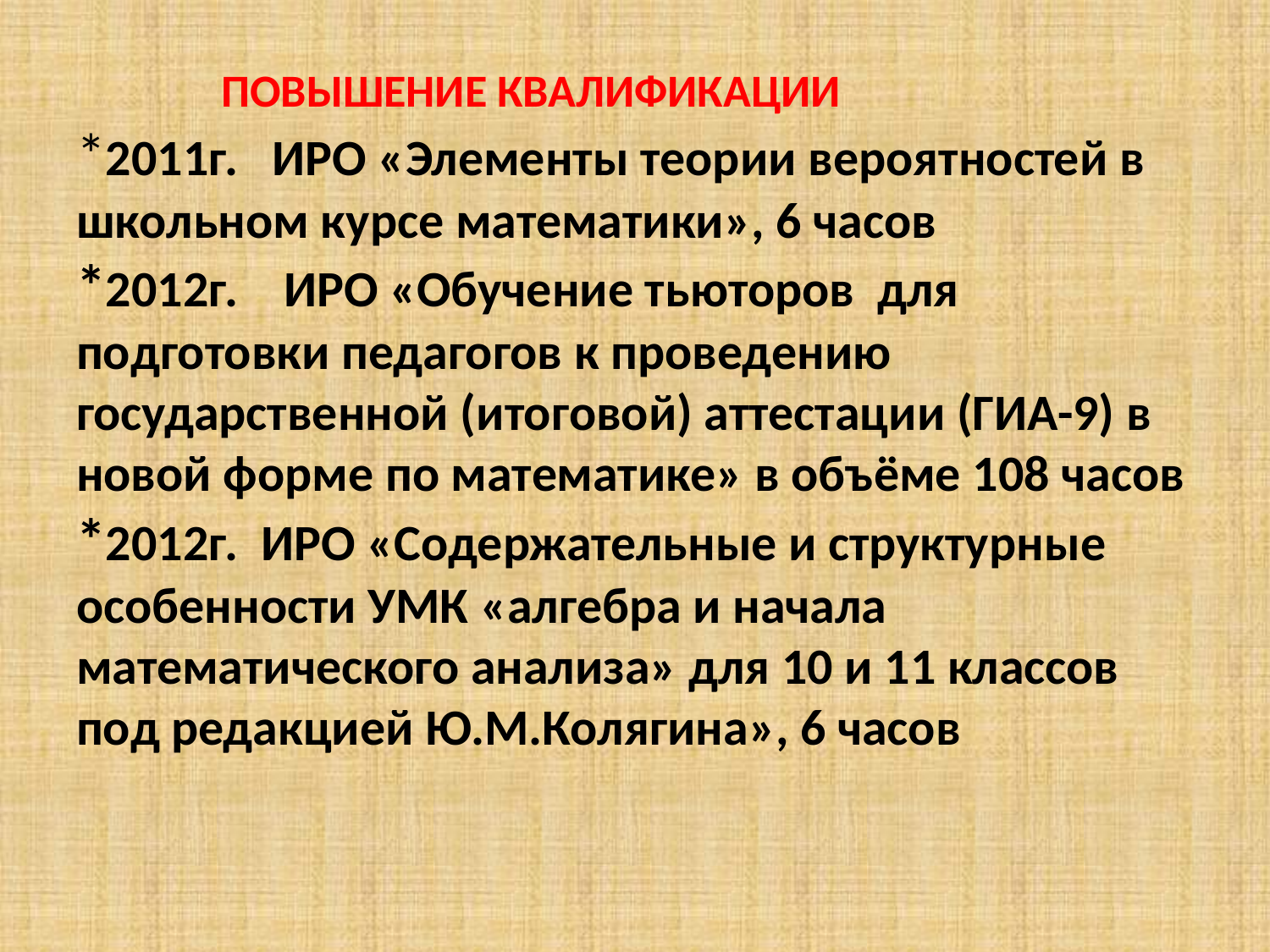

# ПОВЫШЕНИЕ КВАЛИФИКАЦИИ *2011г.   ИРО «Элементы теории вероятностей в школьном курсе математики», 6 часов *2012г.    ИРО «Обучение тьюторов  для подготовки педагогов к проведению государственной (итоговой) аттестации (ГИА-9) в новой форме по математике» в объёме 108 часов *2012г.  ИРО «Содержательные и структурные особенности УМК «алгебра и начала математического анализа» для 10 и 11 классов под редакцией Ю.М.Колягина», 6 часов